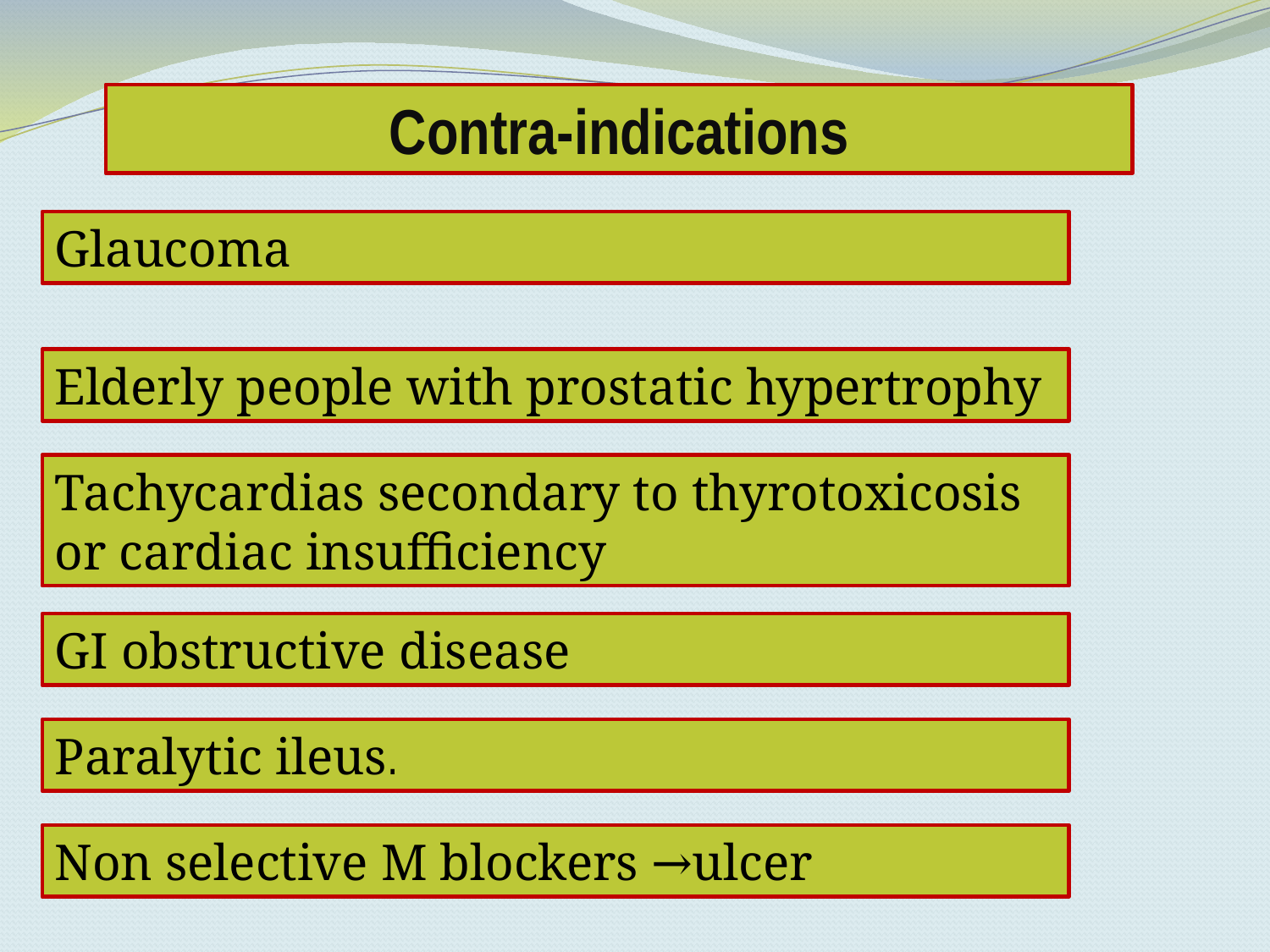

Contra-indications
Glaucoma
Elderly people with prostatic hypertrophy
Tachycardias secondary to thyrotoxicosis or cardiac insufficiency
GI obstructive disease
Paralytic ileus.
Non selective M blockers →ulcer